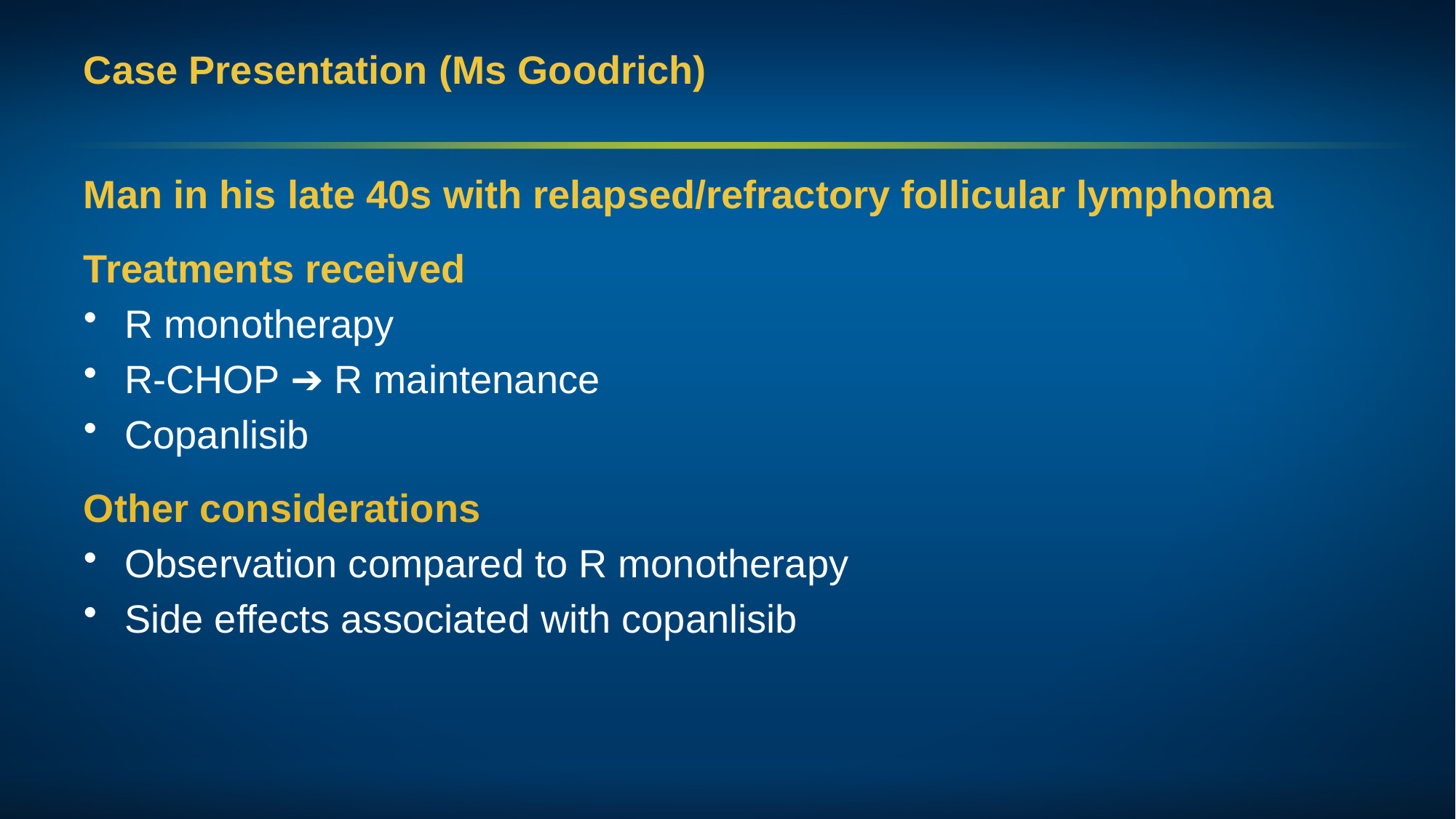

# Case Presentation (Ms Goodrich)
Man in his late 40s with relapsed/refractory follicular lymphoma
Treatments received
R monotherapy
R-CHOP ➔ R maintenance
Copanlisib
Other considerations
Observation compared to R monotherapy
Side effects associated with copanlisib